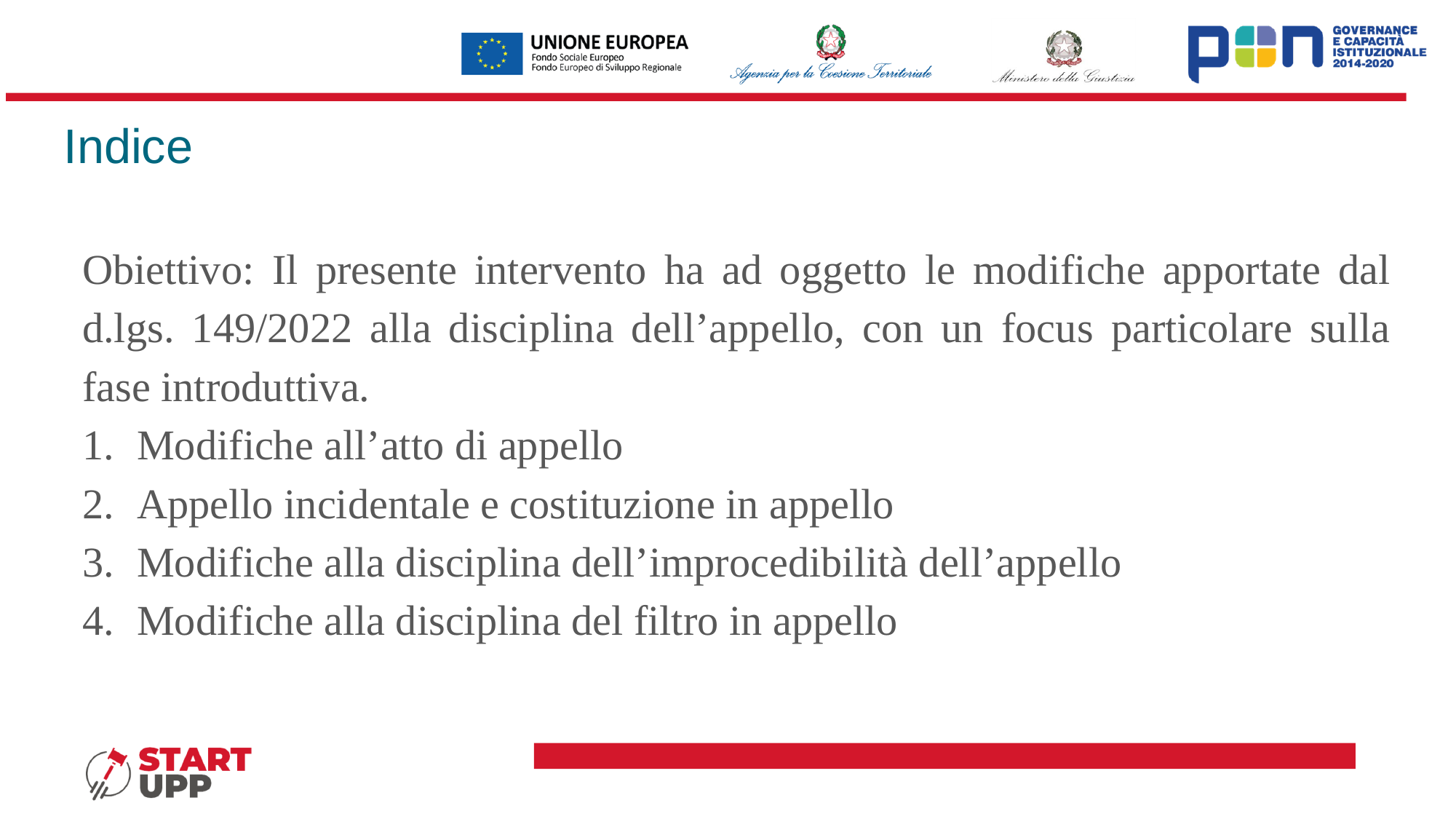

# Indice
Obiettivo: Il presente intervento ha ad oggetto le modifiche apportate dal d.lgs. 149/2022 alla disciplina dell’appello, con un focus particolare sulla fase introduttiva.
Modifiche all’atto di appello
Appello incidentale e costituzione in appello
Modifiche alla disciplina dell’improcedibilità dell’appello
Modifiche alla disciplina del filtro in appello